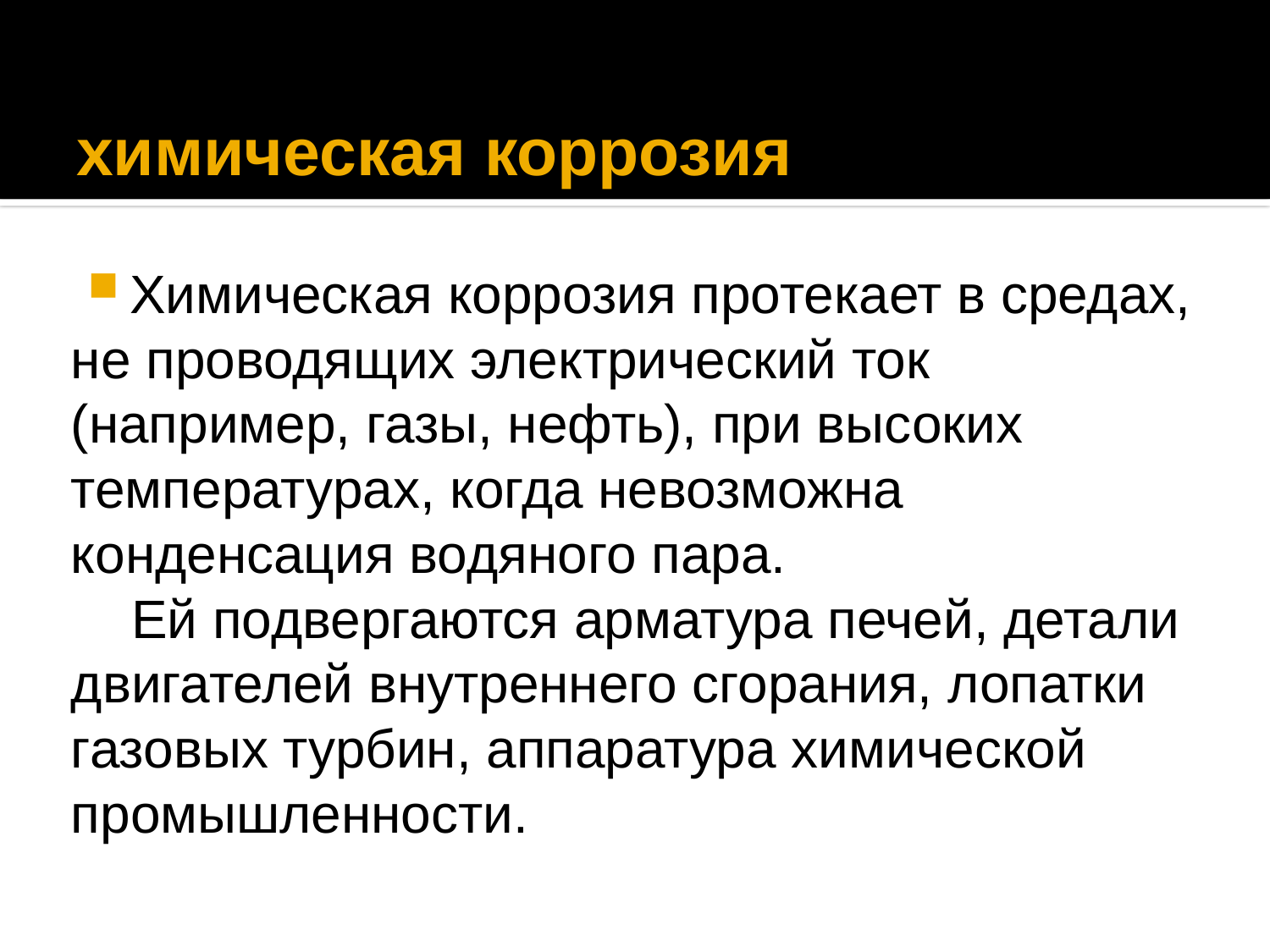

# химическая коррозия
Химическая коррозия протекает в средах,
не проводящих электрический ток
(напри­мер, газы, нефть), при высоких температу­рах, когда невозможна конденсация водяно­го пара.
    Ей подвергаются арматура печей, детали
двигателей внутреннего сгорания, лопатки газовых турбин, аппаратура хими­ческой промышленности.